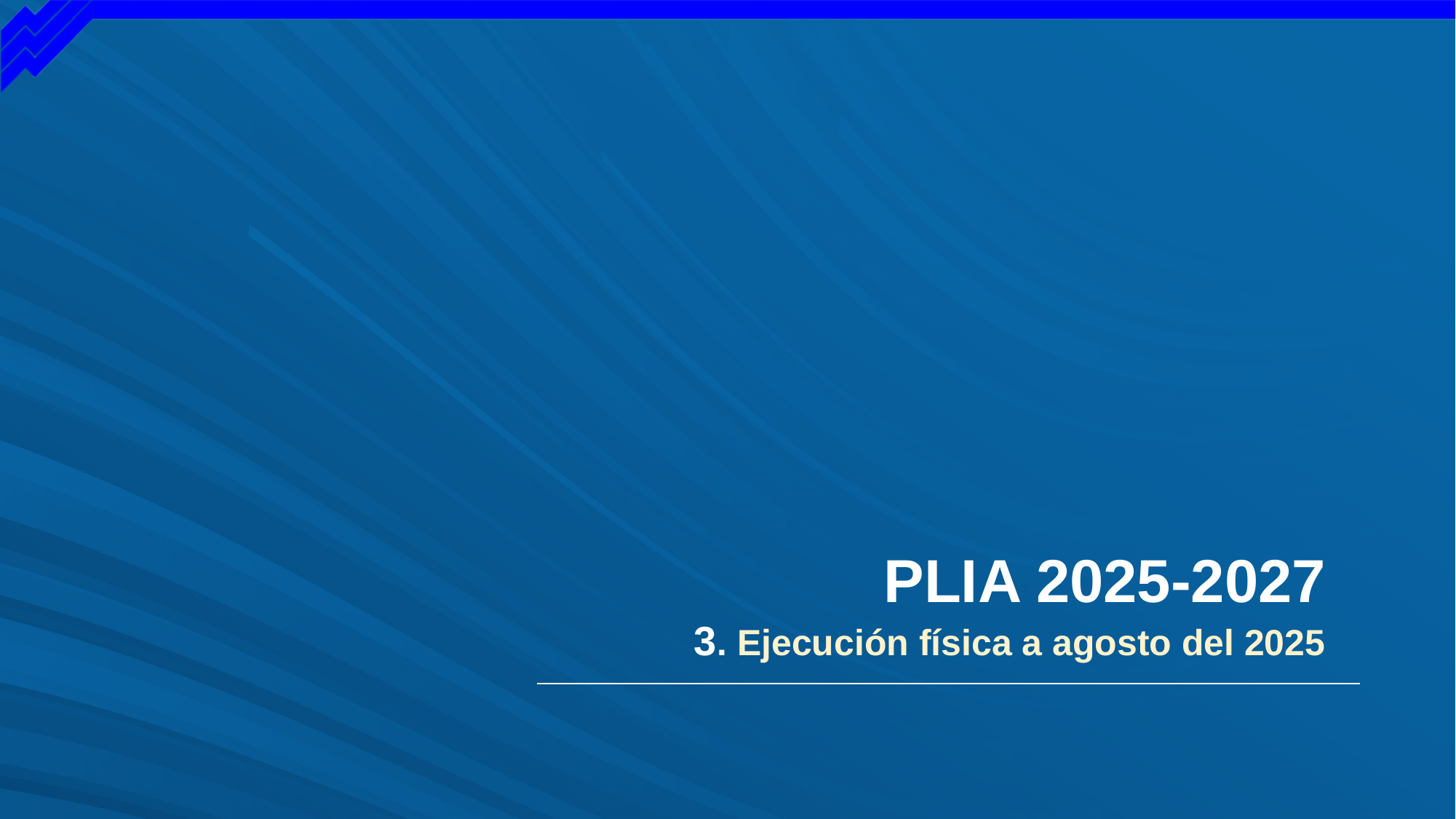

PLIA 2025-2027
3. Ejecución física a agosto del 2025